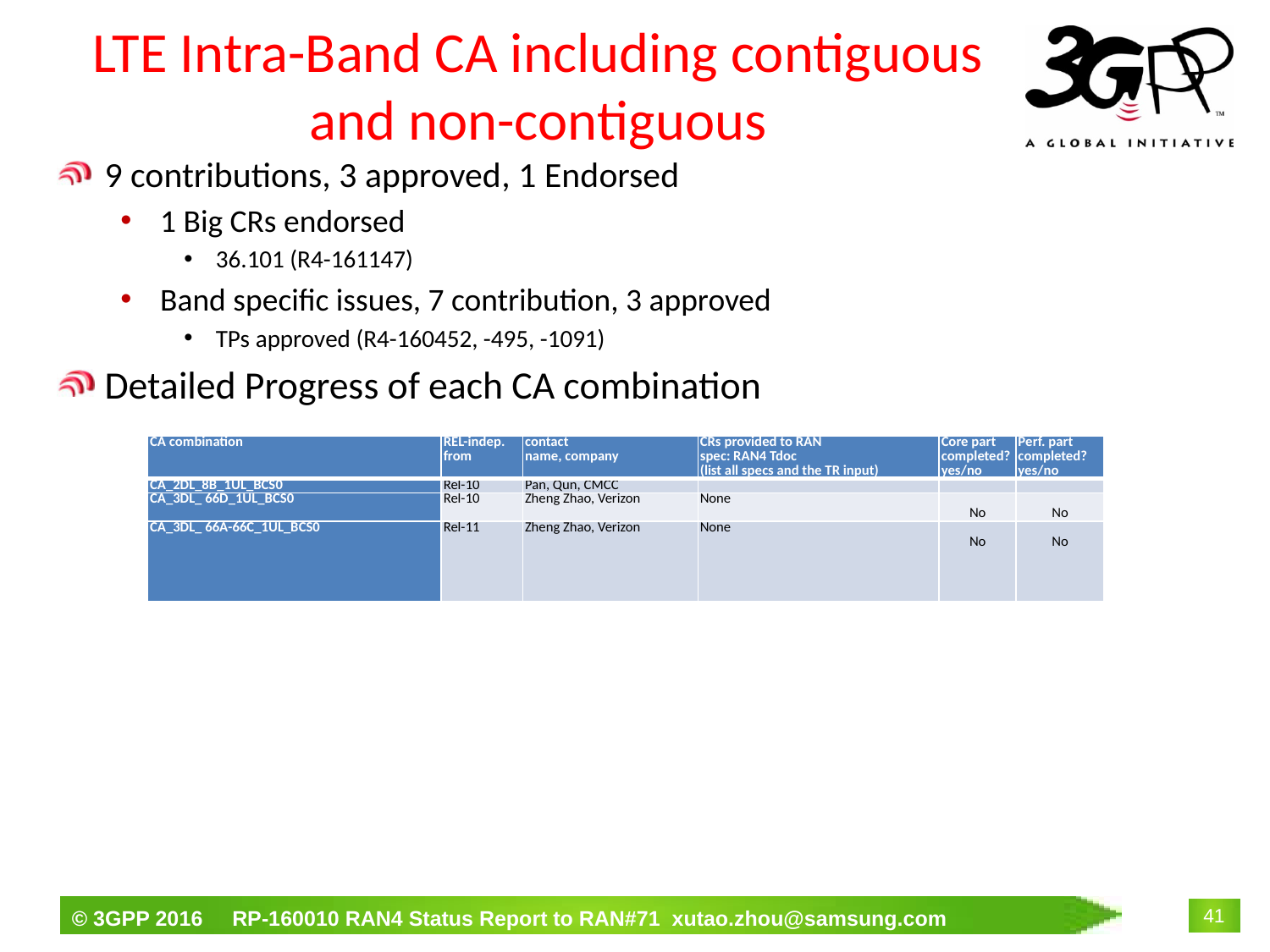

# LTE Intra-Band CA including contiguous and non-contiguous
9 contributions, 3 approved, 1 Endorsed
1 Big CRs endorsed
36.101 (R4-161147)
Band specific issues, 7 contribution, 3 approved
TPs approved (R4-160452, -495, -1091)
Detailed Progress of each CA combination

| CA combination | REL-indep. from | contact name, company | CRs provided to RAN spec: RAN4 Tdoc (list all specs and the TR input) | Core part completed? yes/no | Perf. part completed? yes/no |
| --- | --- | --- | --- | --- | --- |
| CA\_2DL\_8B\_1UL\_BCS0 | Rel-10 | Pan, Qun, CMCC |  |  |  |
| CA\_3DL\_ 66D\_1UL\_BCS0 | Rel-10 | Zheng Zhao, Verizon | None | No | No |
| CA\_3DL\_ 66A-66C\_1UL\_BCS0 | Rel-11 | Zheng Zhao, Verizon | None | No | No |